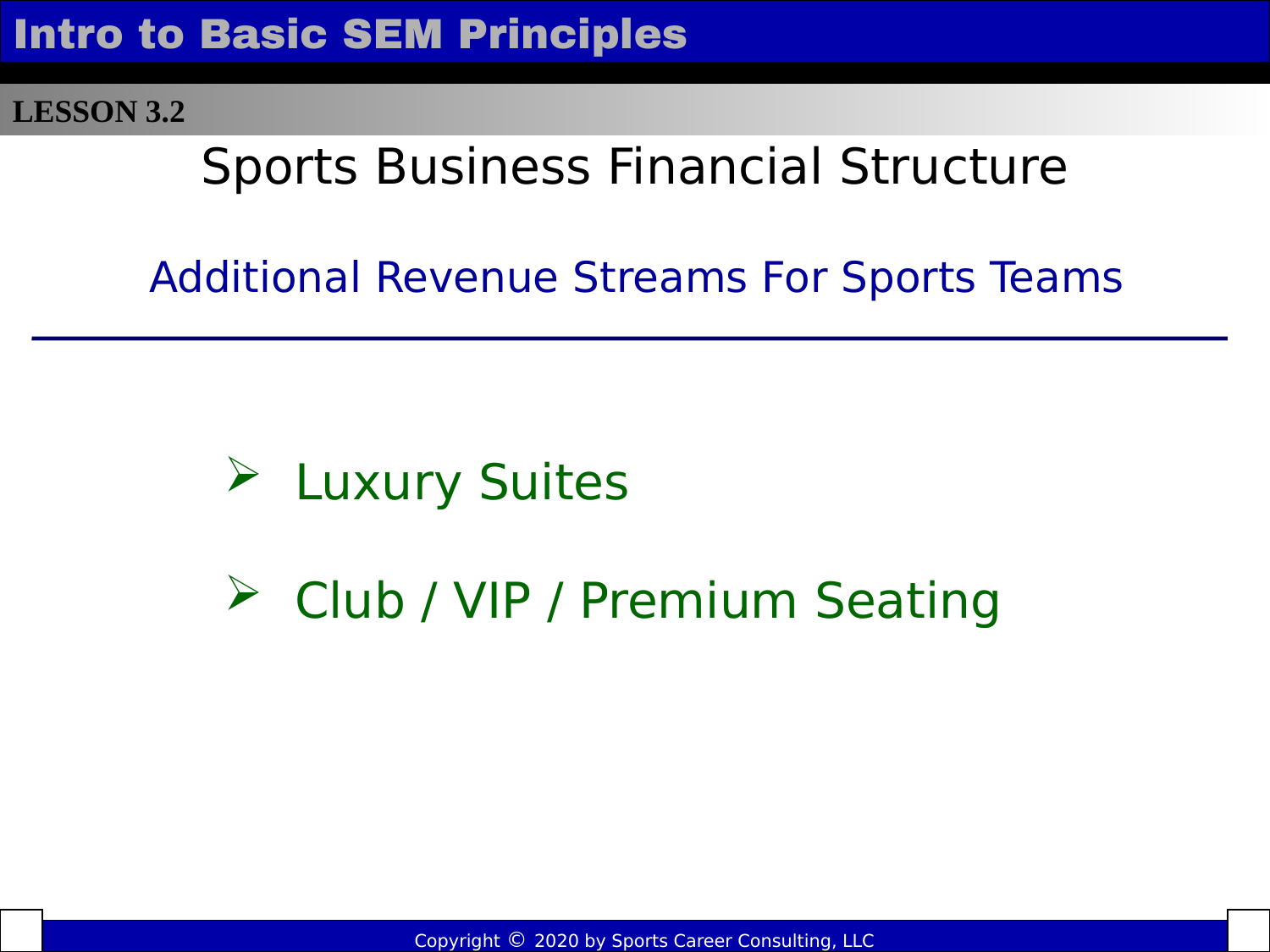

Intro to Basic SEM Principles
LESSON 3.2
Sports Business Financial Structure
Additional Revenue Streams For Sports Teams

  Luxury Suites

  Club / VIP / Premium Seating

Copyright © 2020 by Sports Career Consulting, LLC